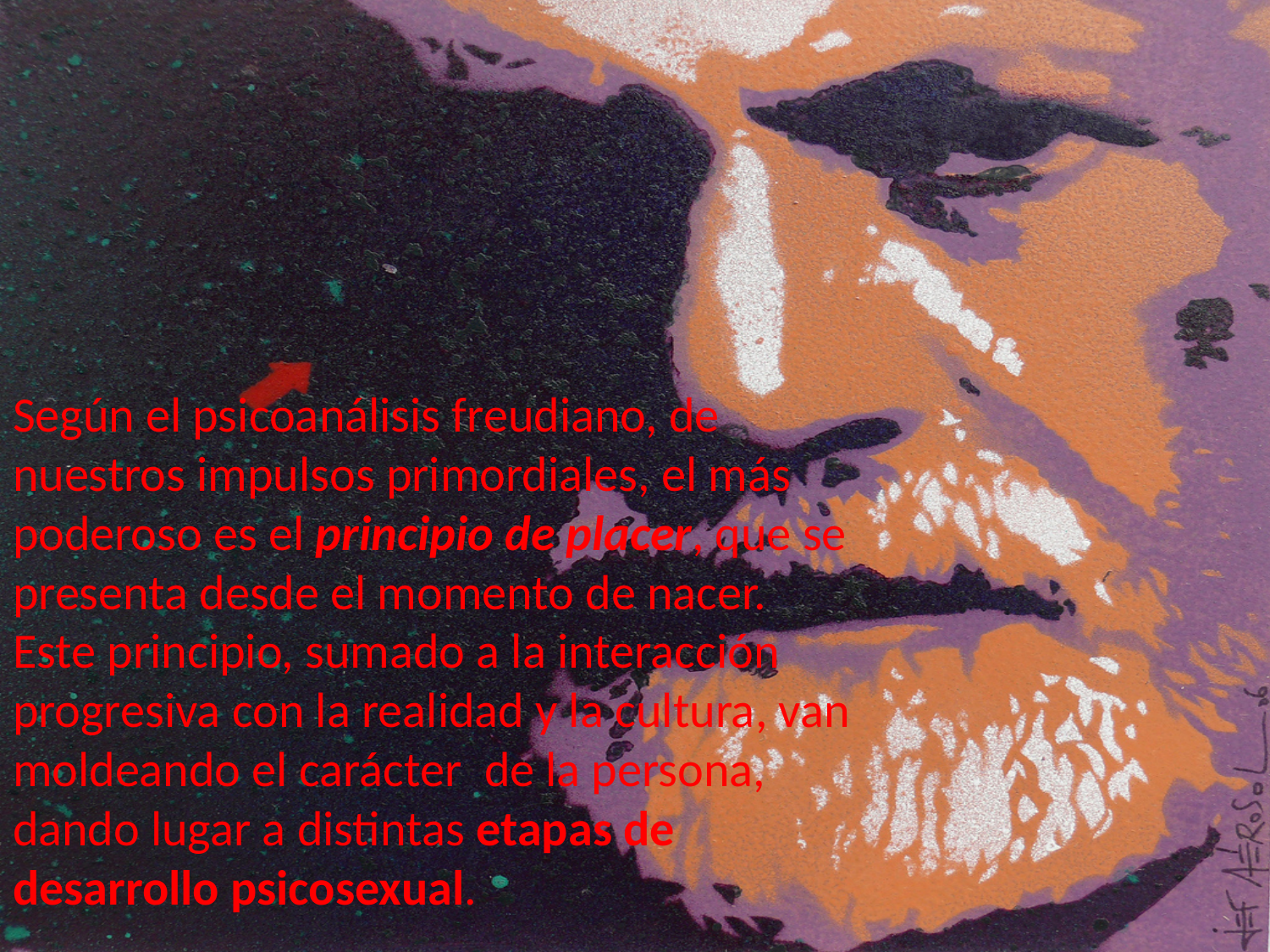

# Según el psicoanálisis freudiano, de nuestros impulsos primordiales, el más poderoso es el principio de placer, que se presenta desde el momento de nacer. Este principio, sumado a la interacción progresiva con la realidad y la cultura, van moldeando el carácter  de la persona, dando lugar a distintas etapas de desarrollo psicosexual.